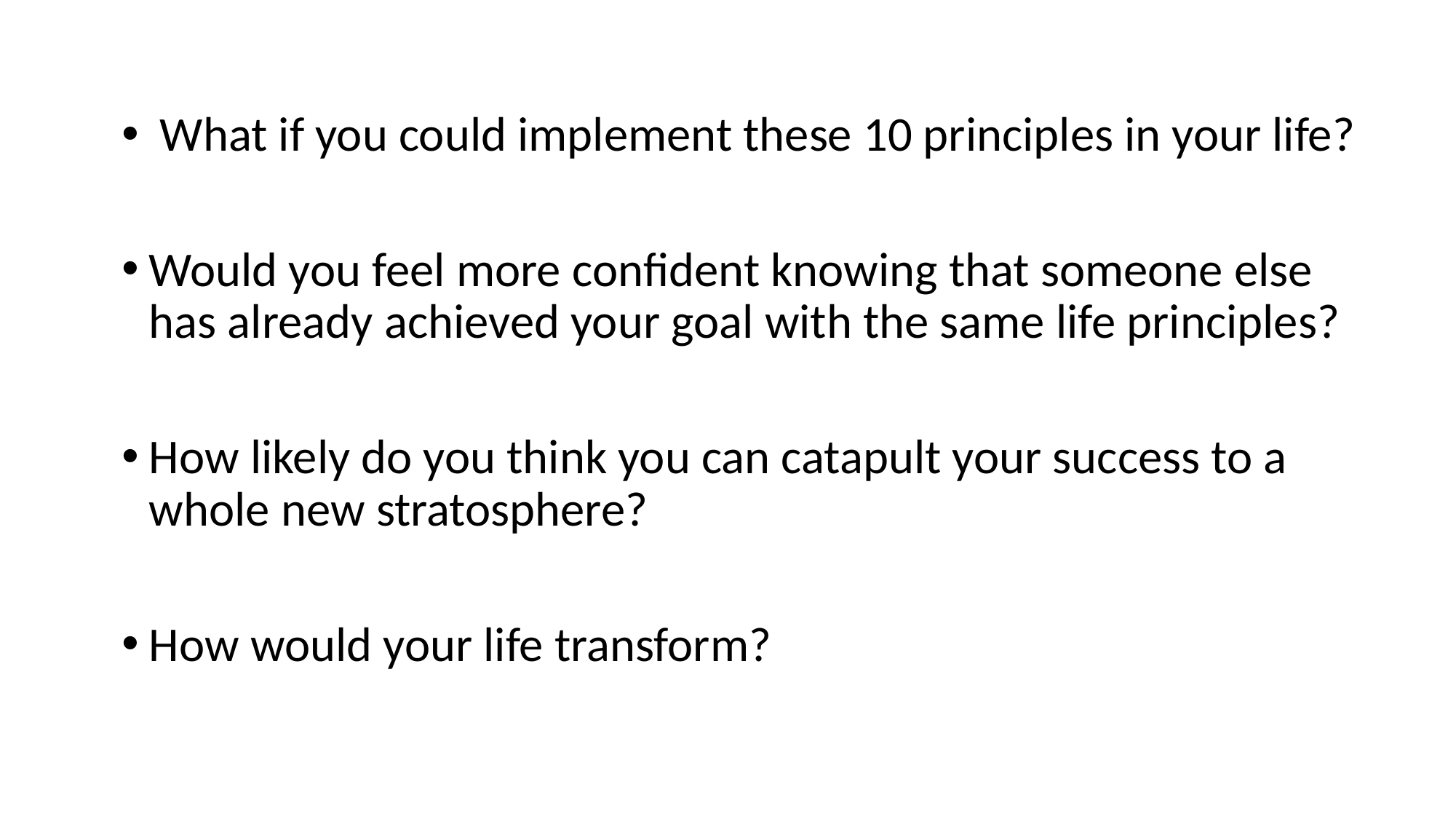

What if you could implement these 10 principles in your life?

Would you feel more confident knowing that someone else has already achieved your goal with the same life principles?

How likely do you think you can catapult your success to a whole new stratosphere?

How would your life transform?